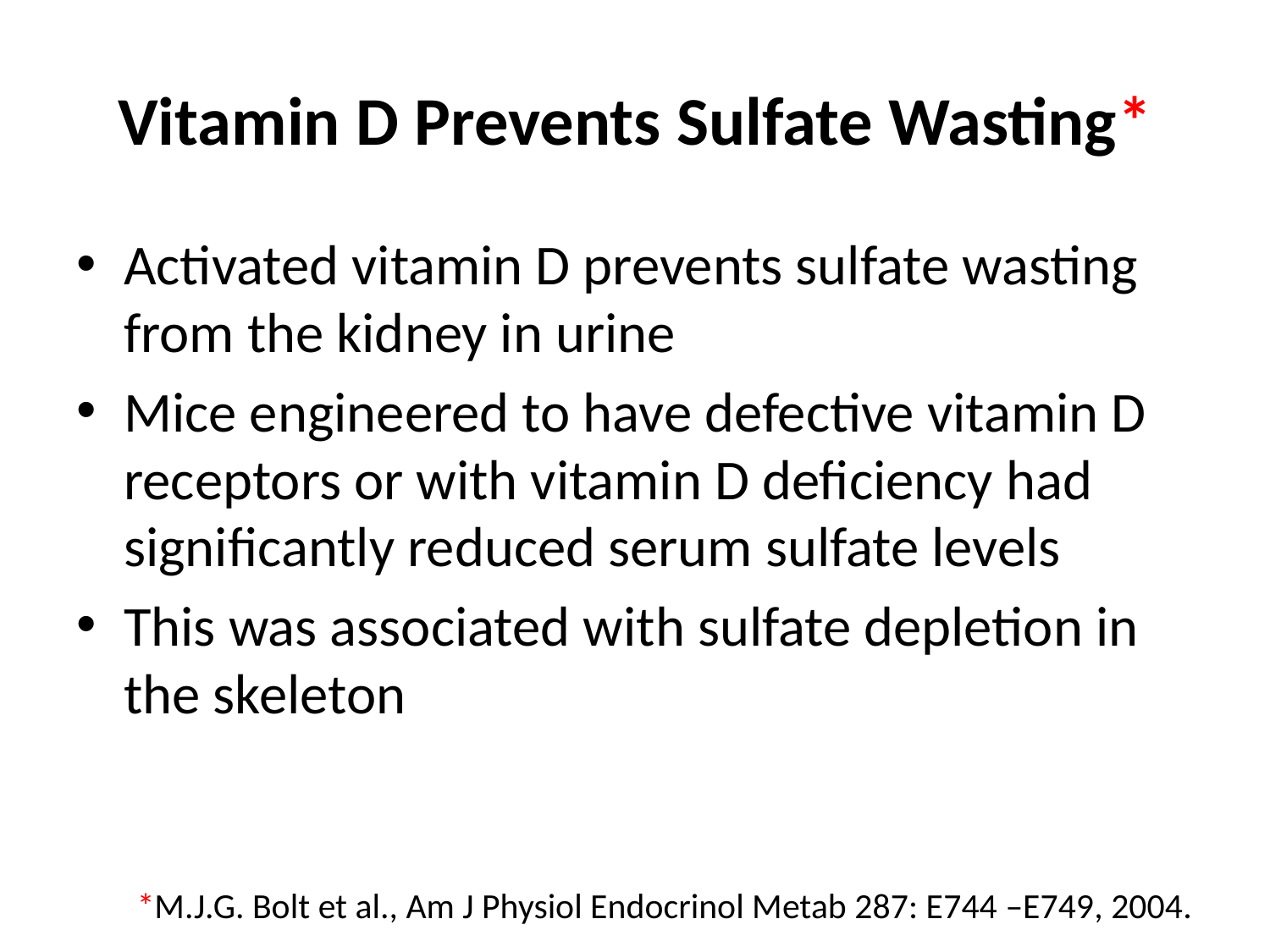

# Vitamin D Prevents Sulfate Wasting*
Activated vitamin D prevents sulfate wasting from the kidney in urine
Mice engineered to have defective vitamin D receptors or with vitamin D deficiency had significantly reduced serum sulfate levels
This was associated with sulfate depletion in the skeleton

*M.J.G. Bolt et al., Am J Physiol Endocrinol Metab 287: E744 –E749, 2004.